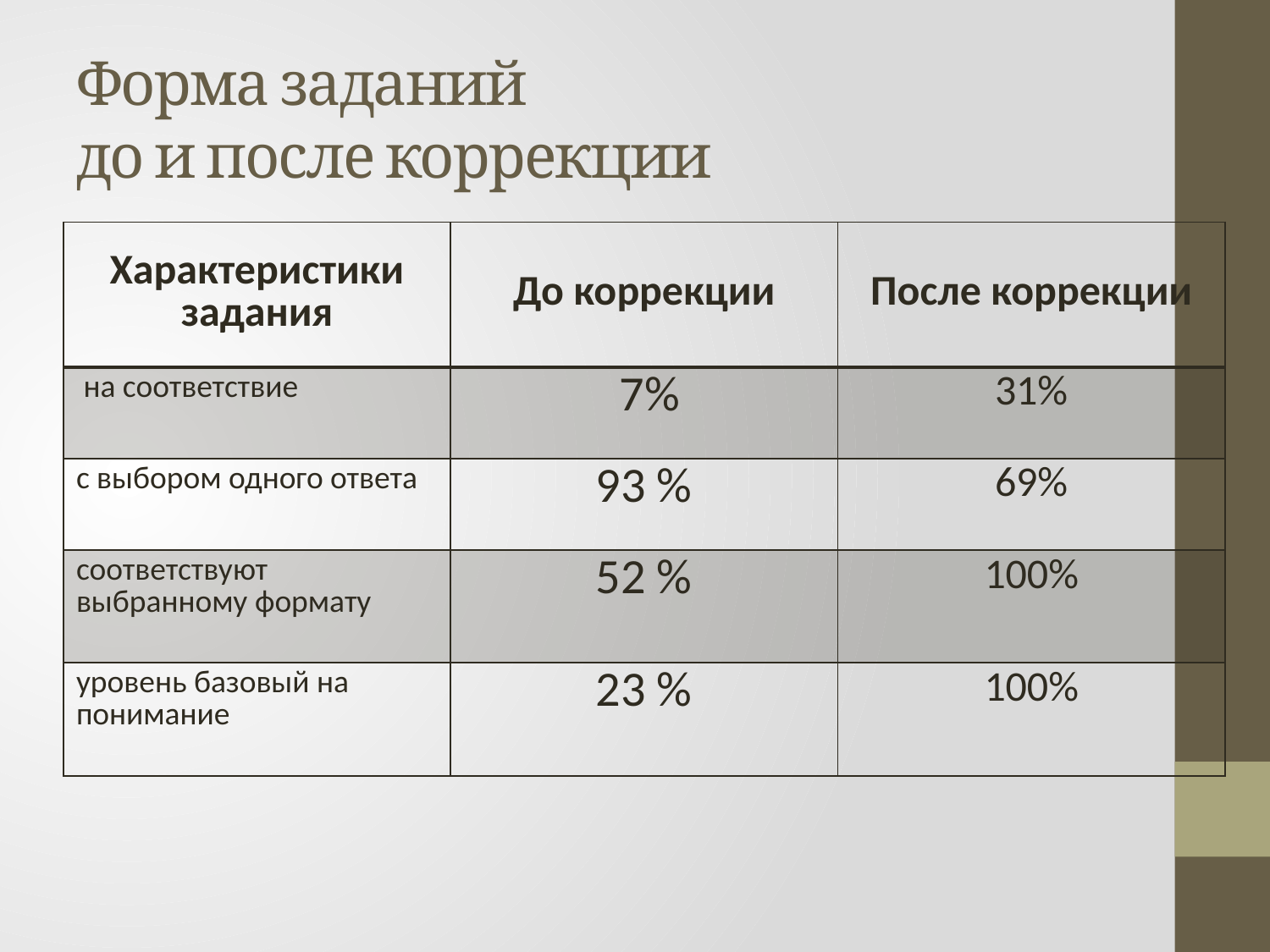

# Форма заданий до и после коррекции
| Характеристики задания | До коррекции | После коррекции |
| --- | --- | --- |
| на соответствие | 7% | 31% |
| с выбором одного ответа | 93 % | 69% |
| соответствуют выбранному формату | 52 % | 100% |
| уровень базовый на понимание | 23 % | 100% |